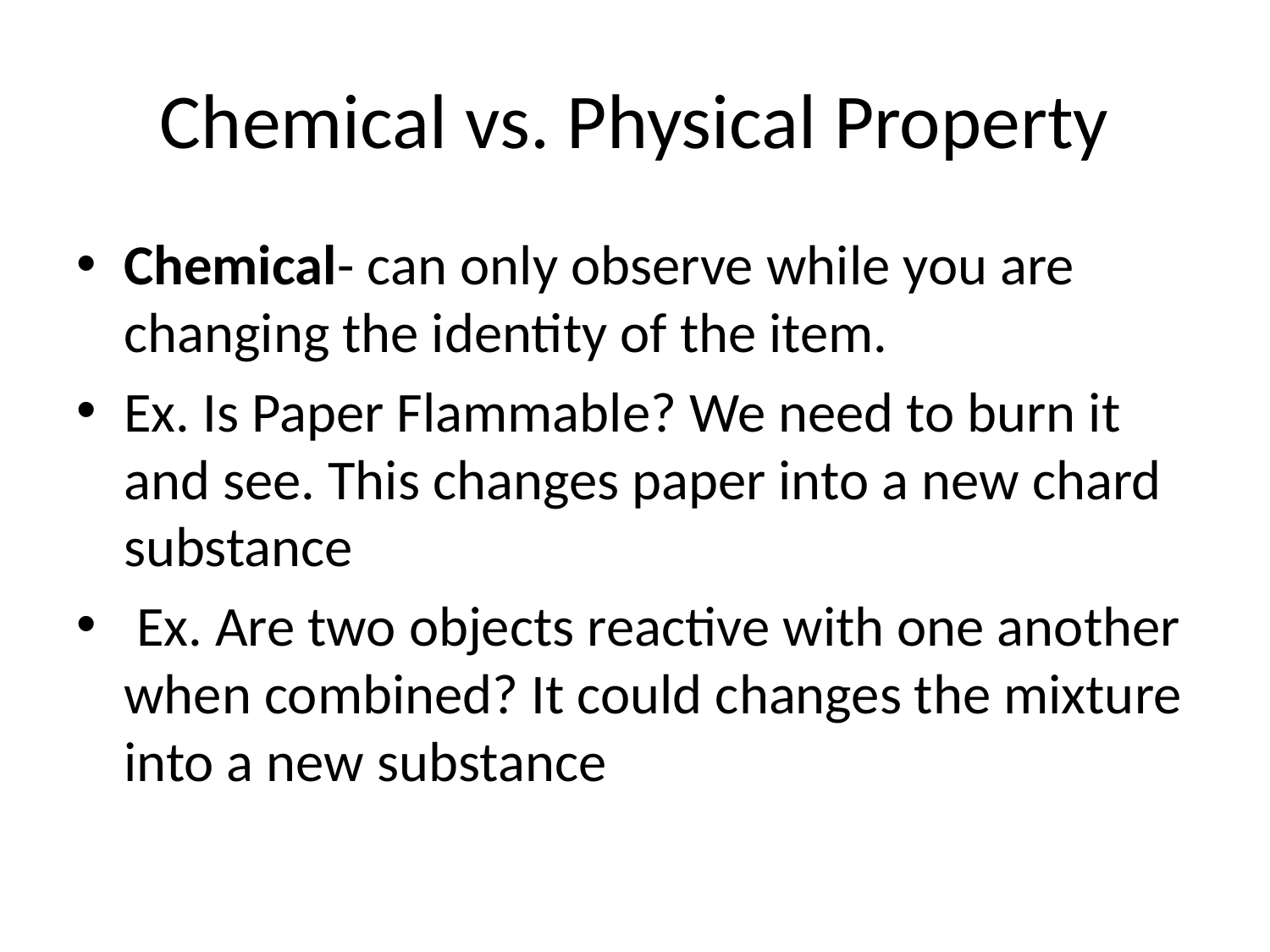

# Chemical vs. Physical Property
Chemical- can only observe while you are  changing the identity of the item.
Ex. Is Paper Flammable? We need to burn it and see. This changes paper into a new chard  substance
 Ex. Are two objects reactive with one another when combined? It could changes the mixture into a new substance